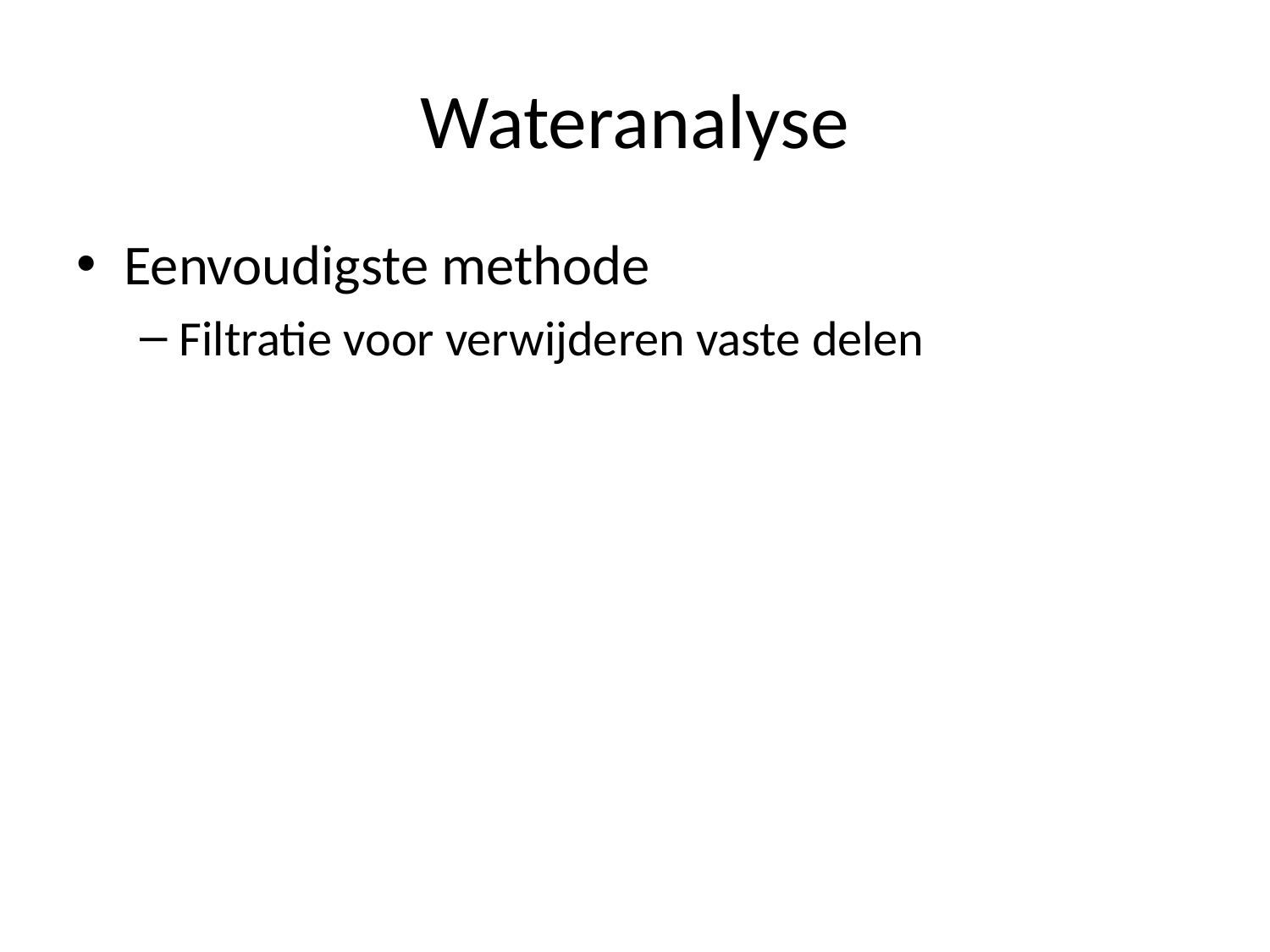

# Wateranalyse
Eenvoudigste methode
Filtratie voor verwijderen vaste delen